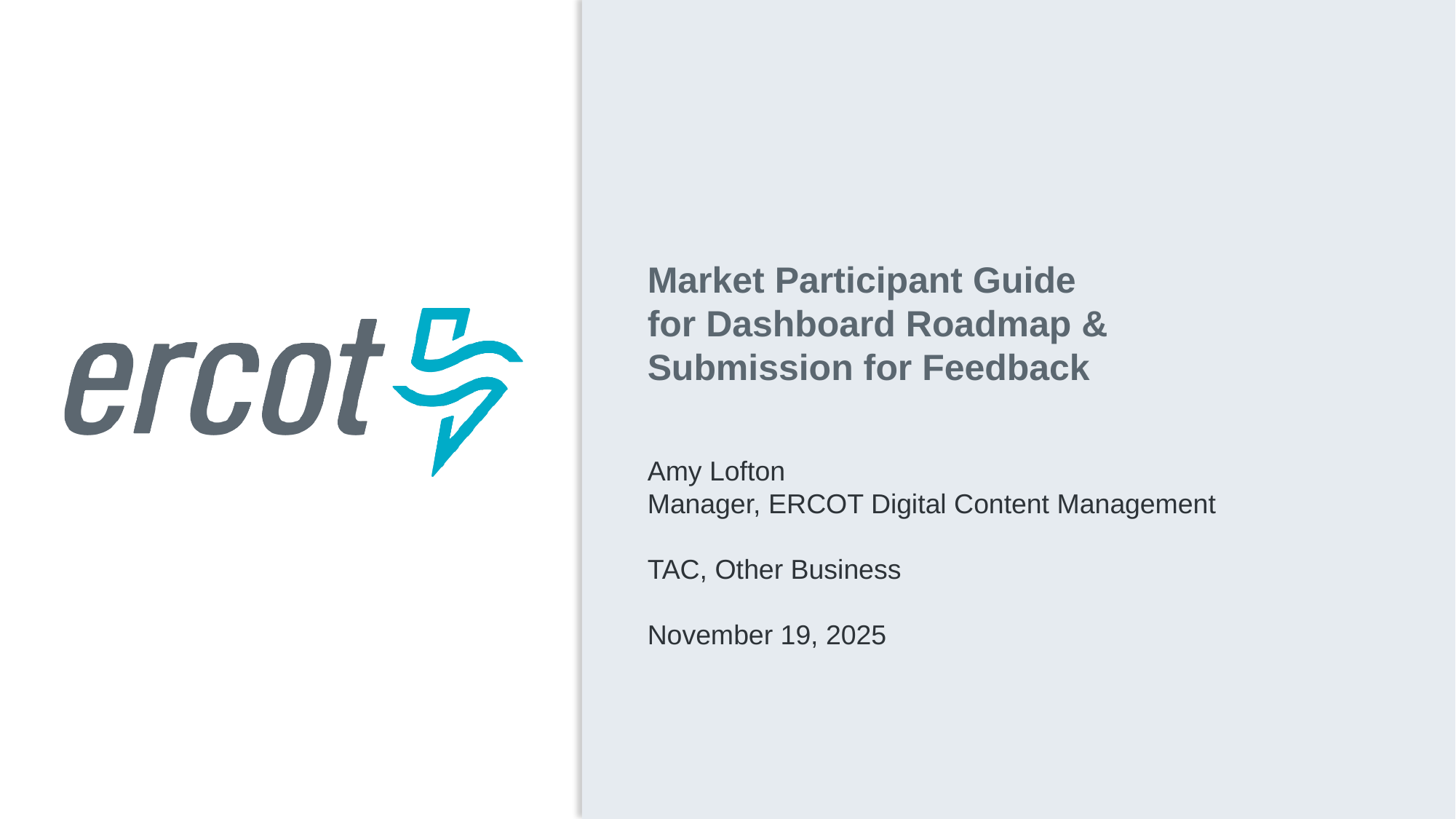

Market Participant Guide
for Dashboard Roadmap & Submission for Feedback

Amy Lofton
Manager, ERCOT Digital Content Management

TAC, Other Business

November 19, 2025